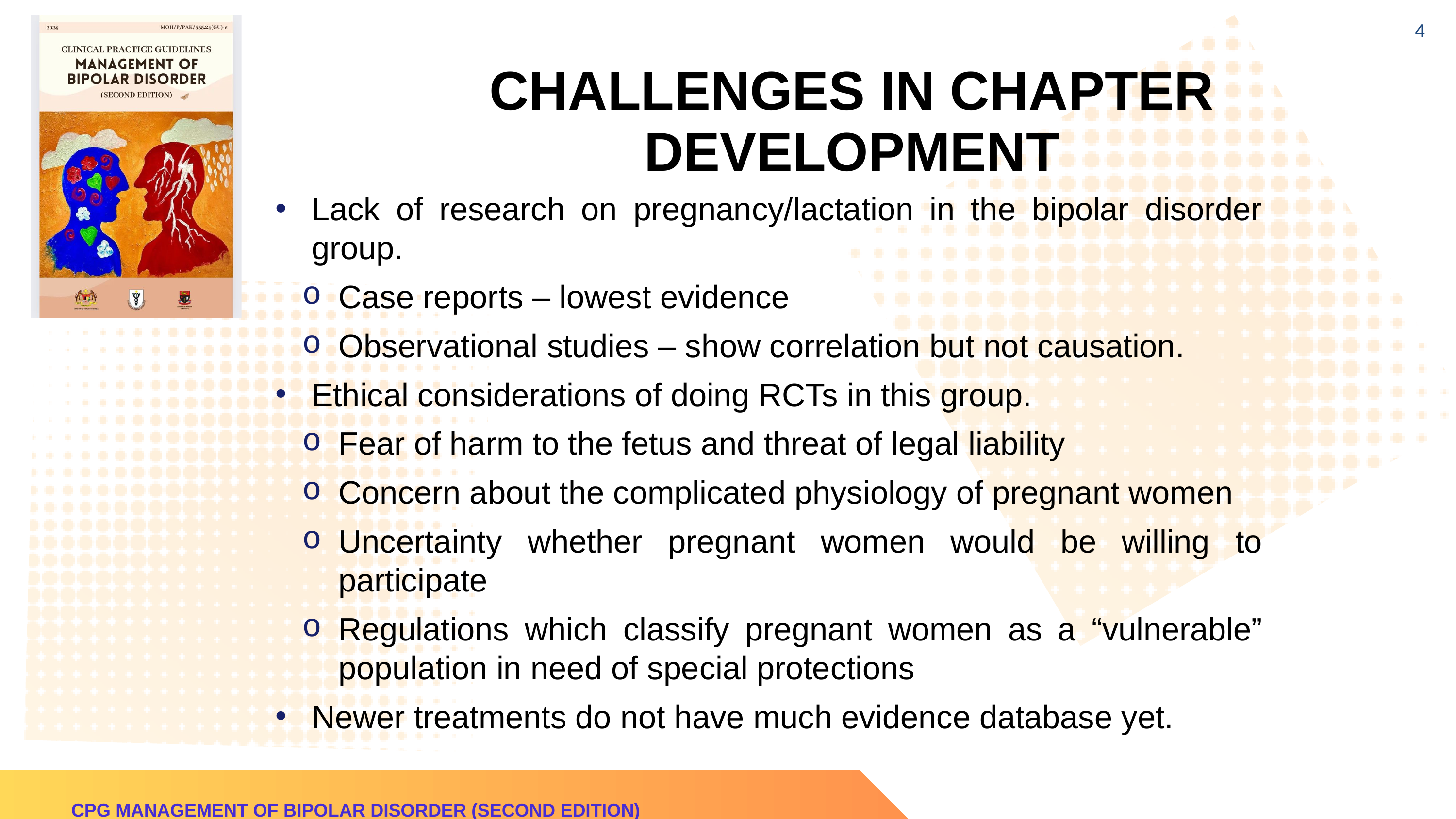

4
CHALLENGES IN CHAPTER DEVELOPMENT

Lack of research on pregnancy/lactation in the bipolar disorder group.
Case reports – lowest evidence
Observational studies – show correlation but not causation.
Ethical considerations of doing RCTs in this group.
Fear of harm to the fetus and threat of legal liability
Concern about the complicated physiology of pregnant women
Uncertainty whether pregnant women would be willing to participate
Regulations which classify pregnant women as a “vulnerable” population in need of special protections
Newer treatments do not have much evidence database yet.

CPG MANAGEMENT OF BIPOLAR DISORDER (SECOND EDITION)